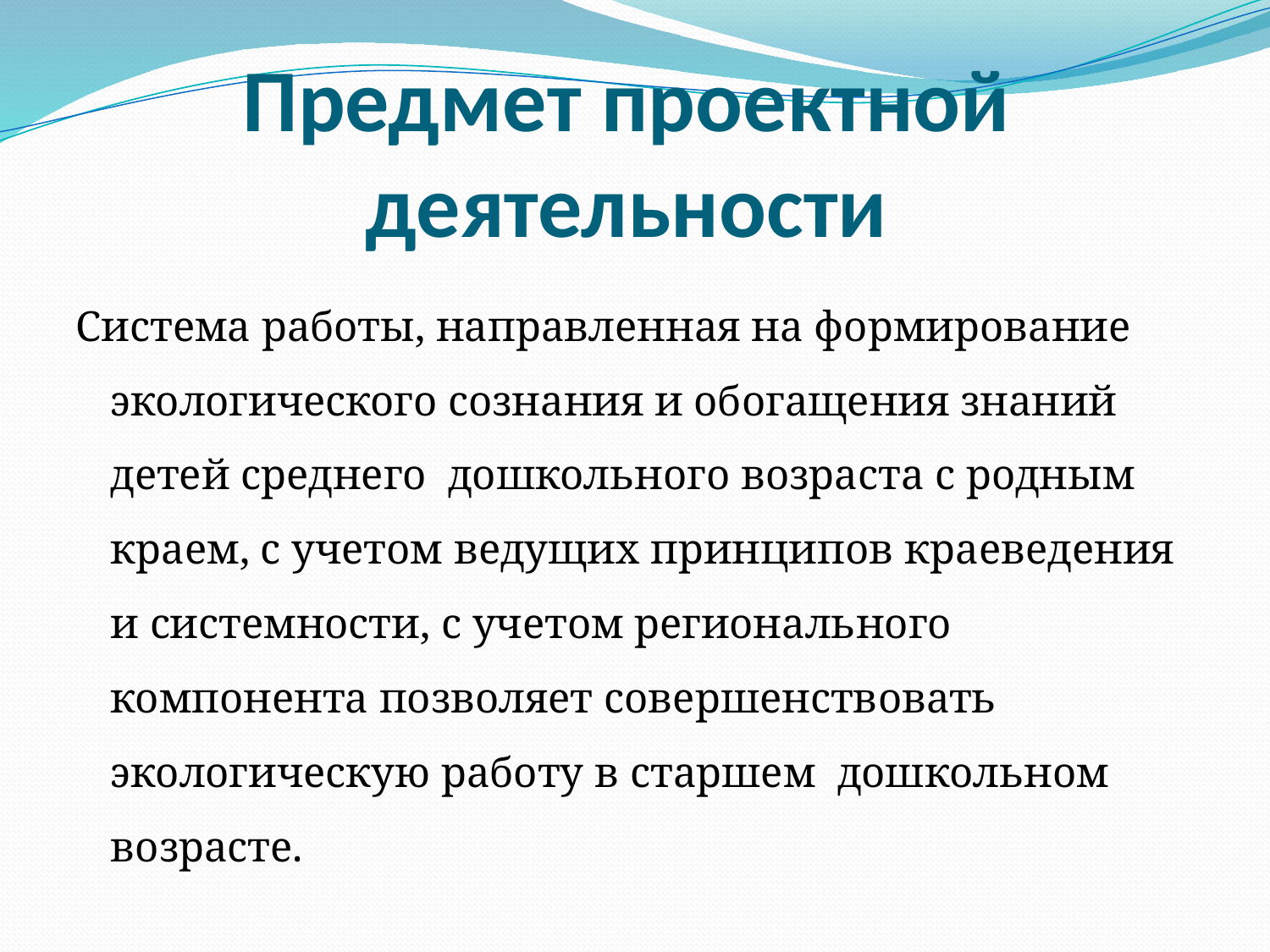

# Предмет проектной деятельности
Система работы, направленная на формирование экологического сознания и обогащения знаний детей среднего  дошкольного возраста с родным краем, с учетом ведущих принципов краеведения и системности, с учетом регионального компонента позволяет совершенствовать экологическую работу в старшем  дошкольном возрасте.